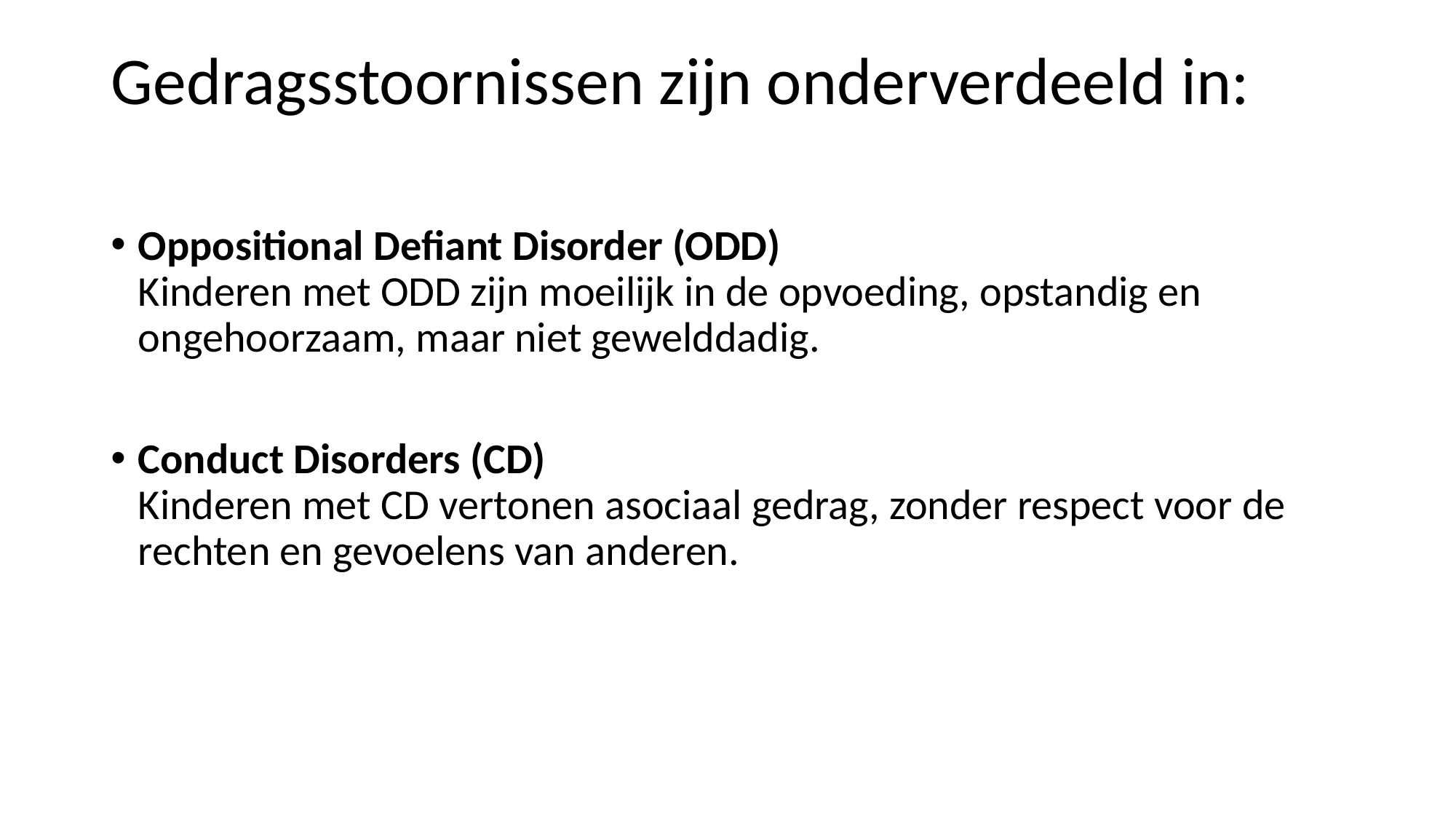

# Gedragsstoornissen zijn onderverdeeld in:
Oppositional Defiant Disorder (ODD)
Kinderen met ODD zijn moeilijk in de opvoeding, opstandig en ongehoorzaam, maar niet gewelddadig.

Conduct Disorders (CD)
Kinderen met CD vertonen asociaal gedrag, zonder respect voor de rechten en gevoelens van anderen.